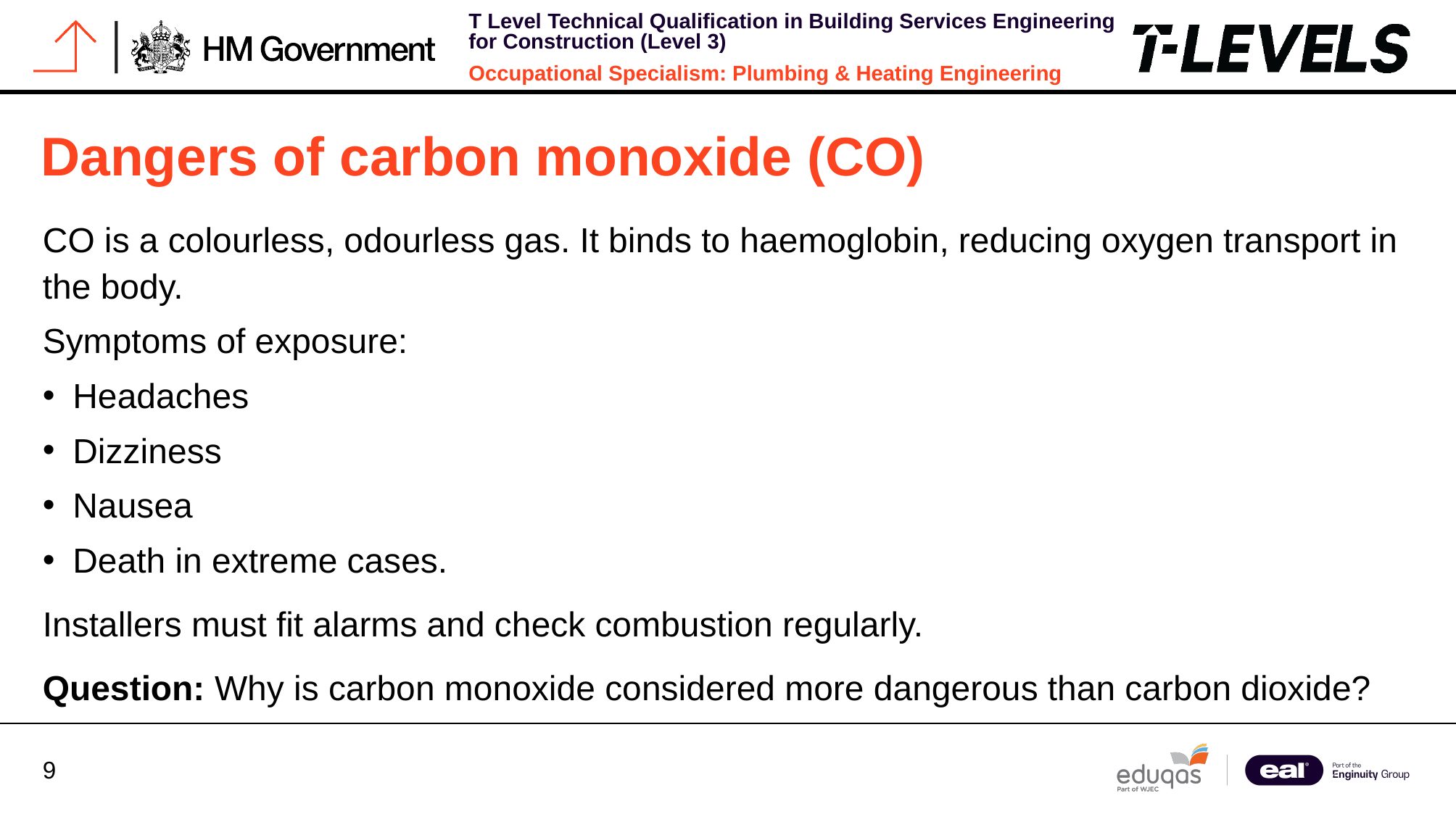

# Dangers of carbon monoxide (CO)
CO is a colourless, odourless gas. It binds to haemoglobin, reducing oxygen transport in the body.
Symptoms of exposure:
Headaches
Dizziness
Nausea
Death in extreme cases.
Installers must fit alarms and check combustion regularly.
Question: Why is carbon monoxide considered more dangerous than carbon dioxide?